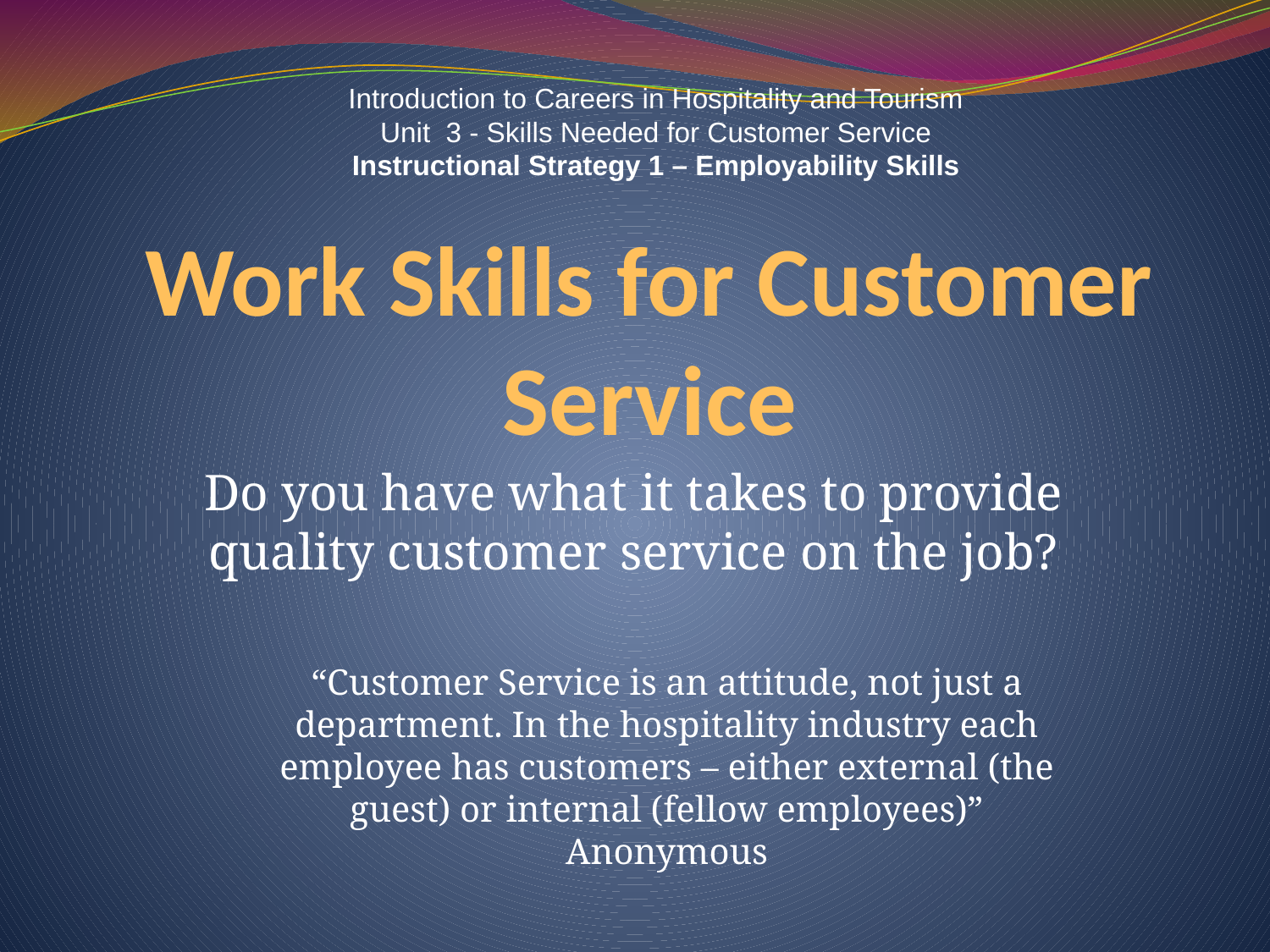

Introduction to Careers in Hospitality and Tourism
Unit  3 - Skills Needed for Customer Service
Instructional Strategy 1 – Employability Skills
# Work Skills for Customer Service
Do you have what it takes to provide quality customer service on the job?
“Customer Service is an attitude, not just a department. In the hospitality industry each employee has customers – either external (the guest) or internal (fellow employees)” Anonymous